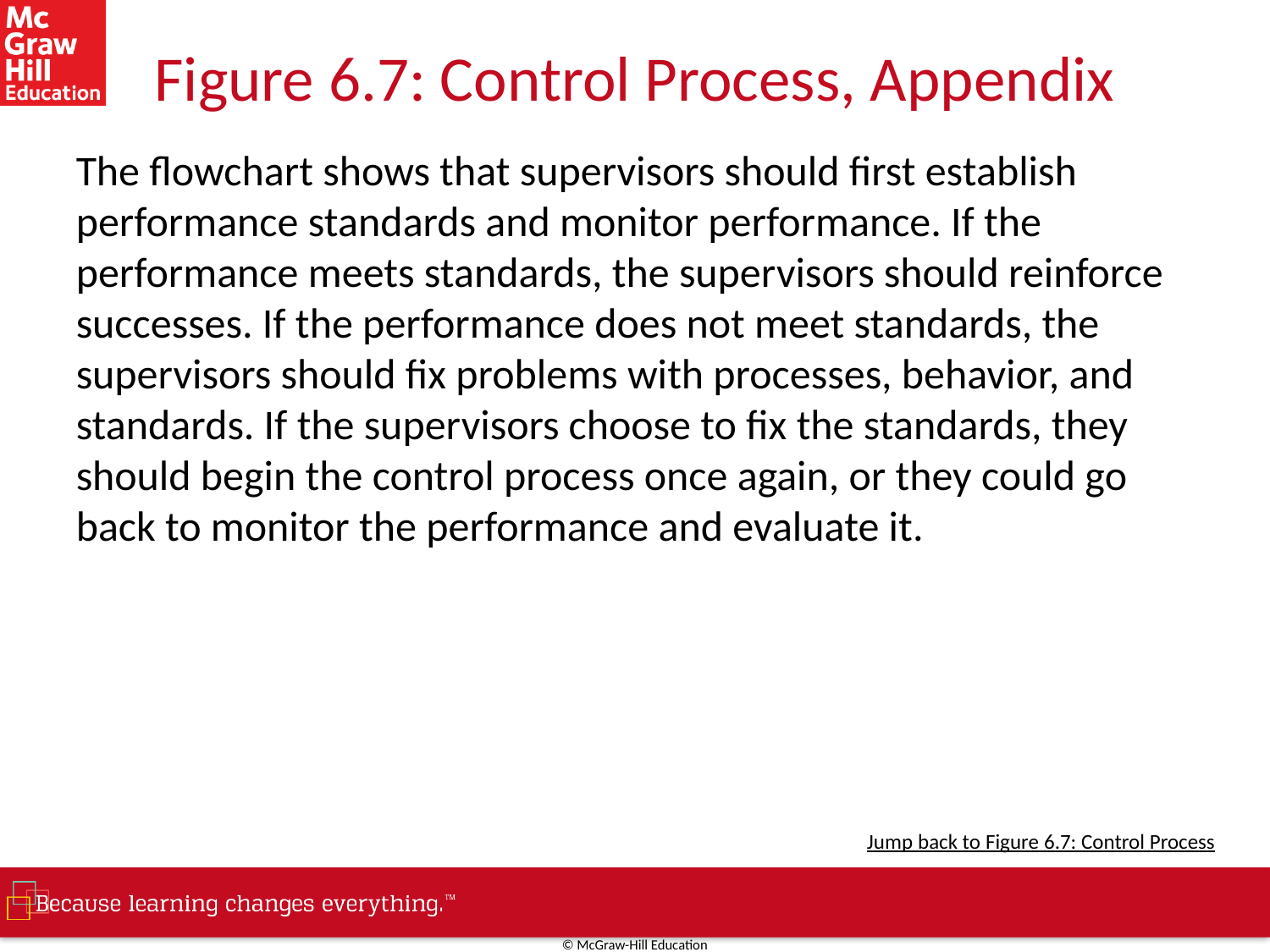

# Figure 6.7: Control Process, Appendix
The flowchart shows that supervisors should first establish performance standards and monitor performance. If the performance meets standards, the supervisors should reinforce successes. If the performance does not meet standards, the supervisors should fix problems with processes, behavior, and standards. If the supervisors choose to fix the standards, they should begin the control process once again, or they could go back to monitor the performance and evaluate it.
Jump back to Figure 6.7: Control Process